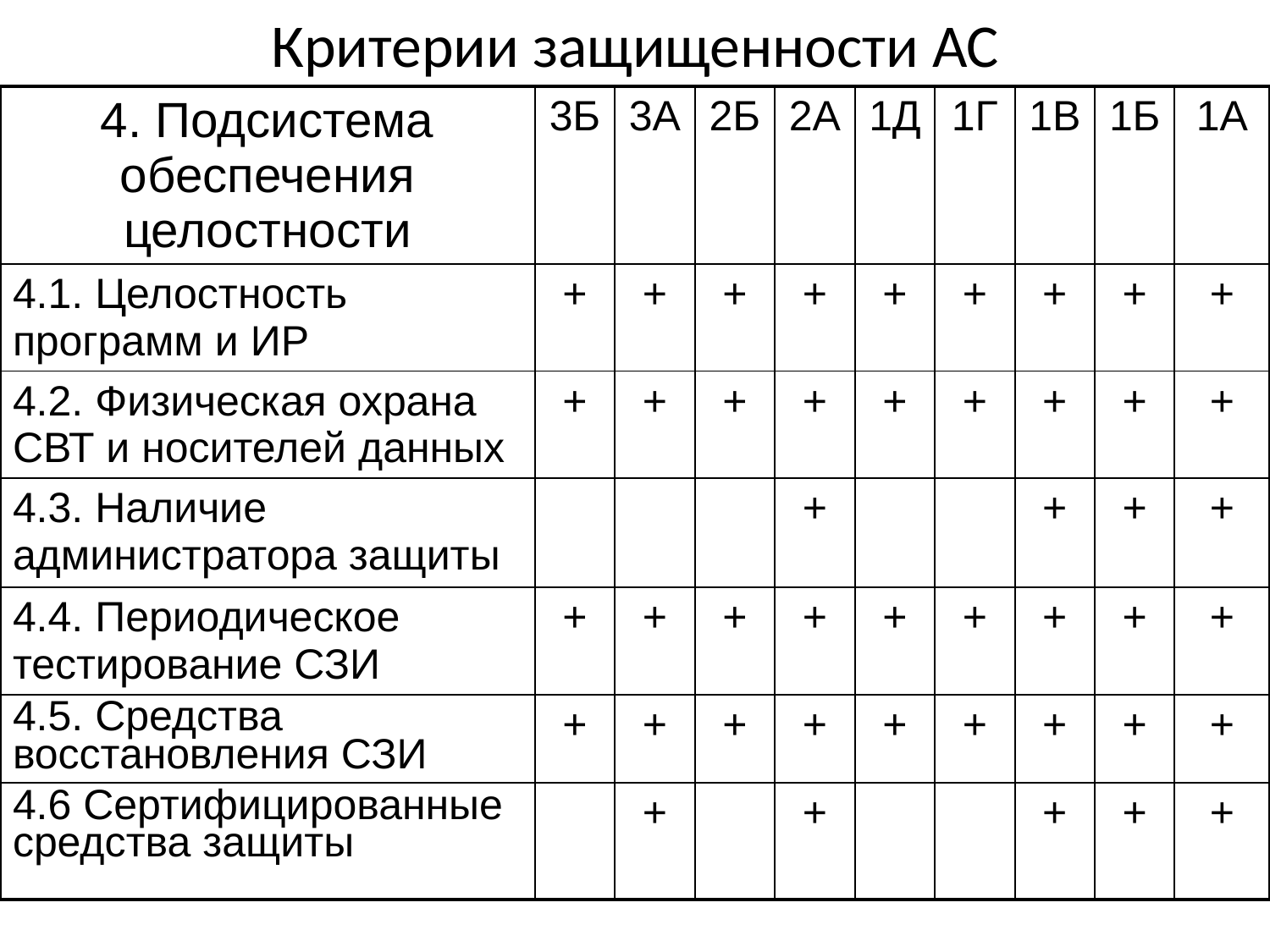

# Критерии защищенности АС
| 4. Подсистема обеспечения целостности | 3Б | 3А | 2Б | 2А | 1Д | 1Г | 1В | 1Б | 1А |
| --- | --- | --- | --- | --- | --- | --- | --- | --- | --- |
| 4.1. Целостность программ и ИР | + | + | + | + | + | + | + | + | + |
| 4.2. Физическая охрана СВТ и носителей данных | + | + | + | + | + | + | + | + | + |
| 4.3. Наличие администратора защиты |  |  |  | + |  |  | + | + | + |
| 4.4. Периодическое тестирование СЗИ | + | + | + | + | + | + | + | + | + |
| 4.5. Средства восстановления СЗИ | + | + | + | + | + | + | + | + | + |
| 4.6 Сертифицированные средства защиты |  | + |  | + |  |  | + | + | + |